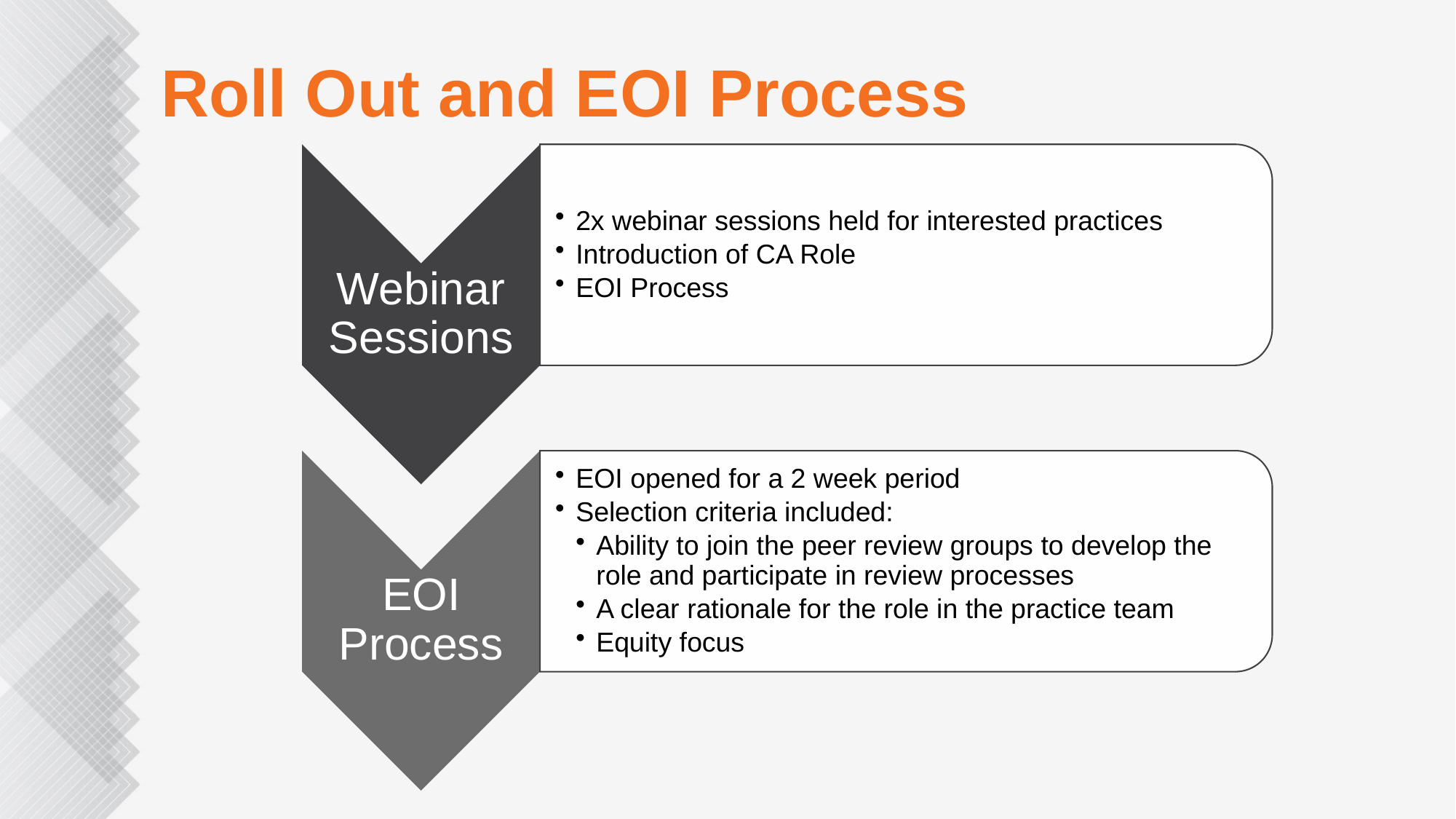

# Roll Out and EOI Process
Webinar Sessions
2x webinar sessions held for interested practices
Introduction of CA Role
EOI Process
EOI Process
EOI opened for a 2 week period
Selection criteria included:
Ability to join the peer review groups to develop the role and participate in review processes
A clear rationale for the role in the practice team
Equity focus